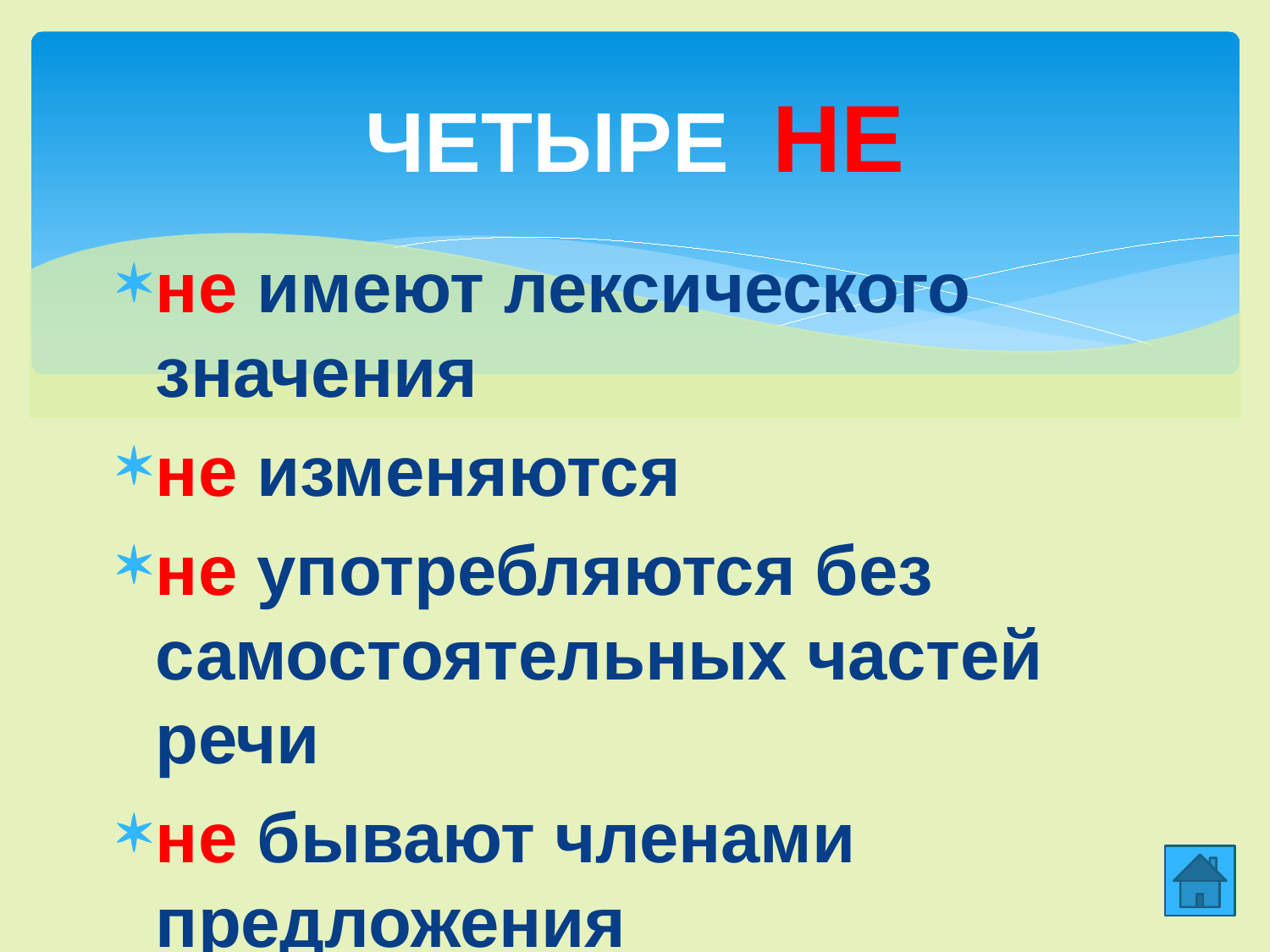

# ЧЕТЫРЕ  НЕ
не имеют лексического значения
не изменяются
не употребляются без самостоятельных частей речи
не бывают членами предложения